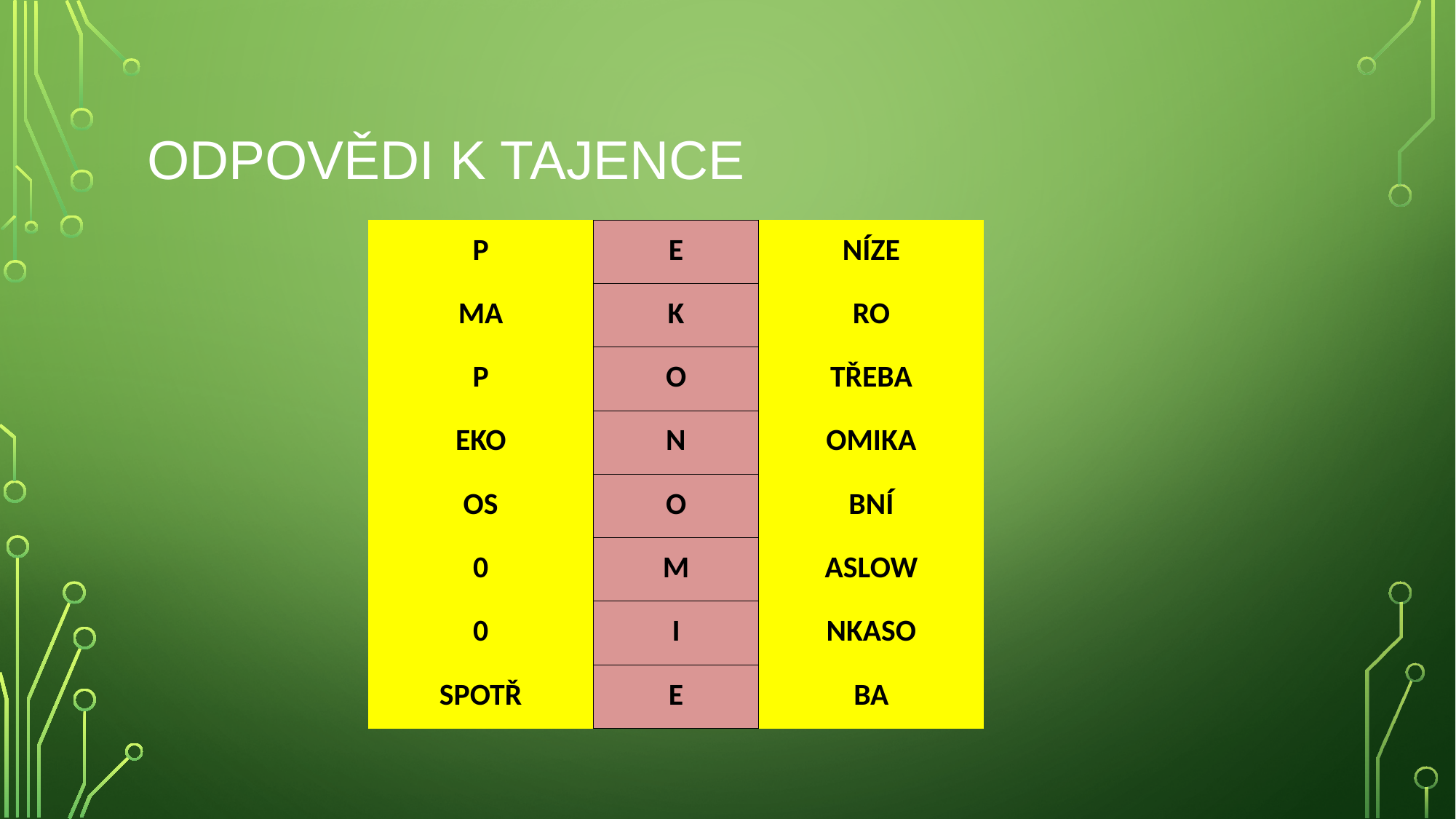

# ODPOVĚDI K TAJENCE
| P | E | NÍZE |
| --- | --- | --- |
| MA | K | RO |
| P | O | TŘEBA |
| EKO | N | OMIKA |
| OS | O | BNÍ |
| 0 | M | ASLOW |
| 0 | I | NKASO |
| SPOTŘ | E | BA |